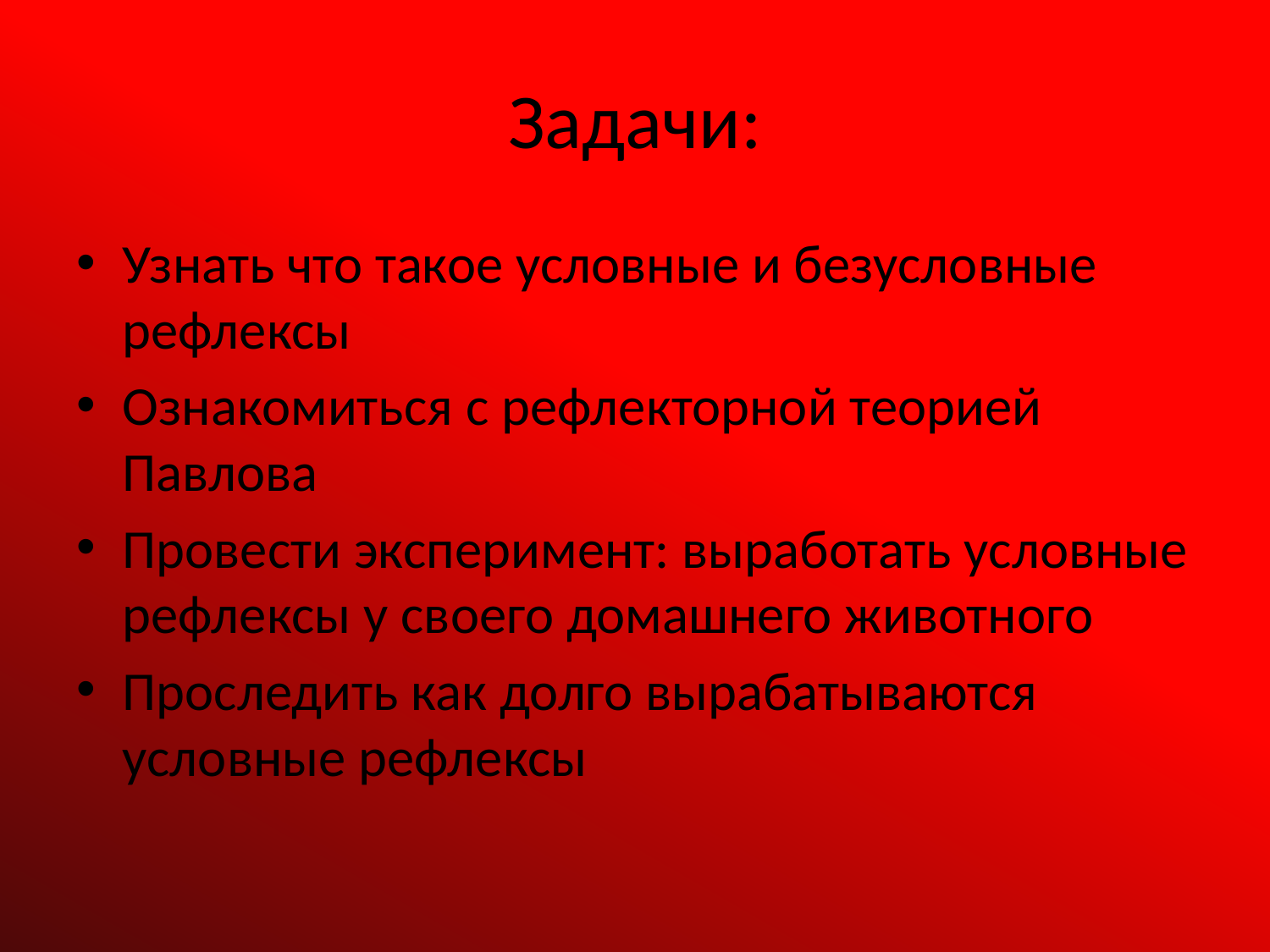

# Задачи:
Узнать что такое условные и безусловные рефлексы
Ознакомиться с рефлекторной теорией Павлова
Провести эксперимент: выработать условные рефлексы у своего домашнего животного
Проследить как долго вырабатываются условные рефлексы